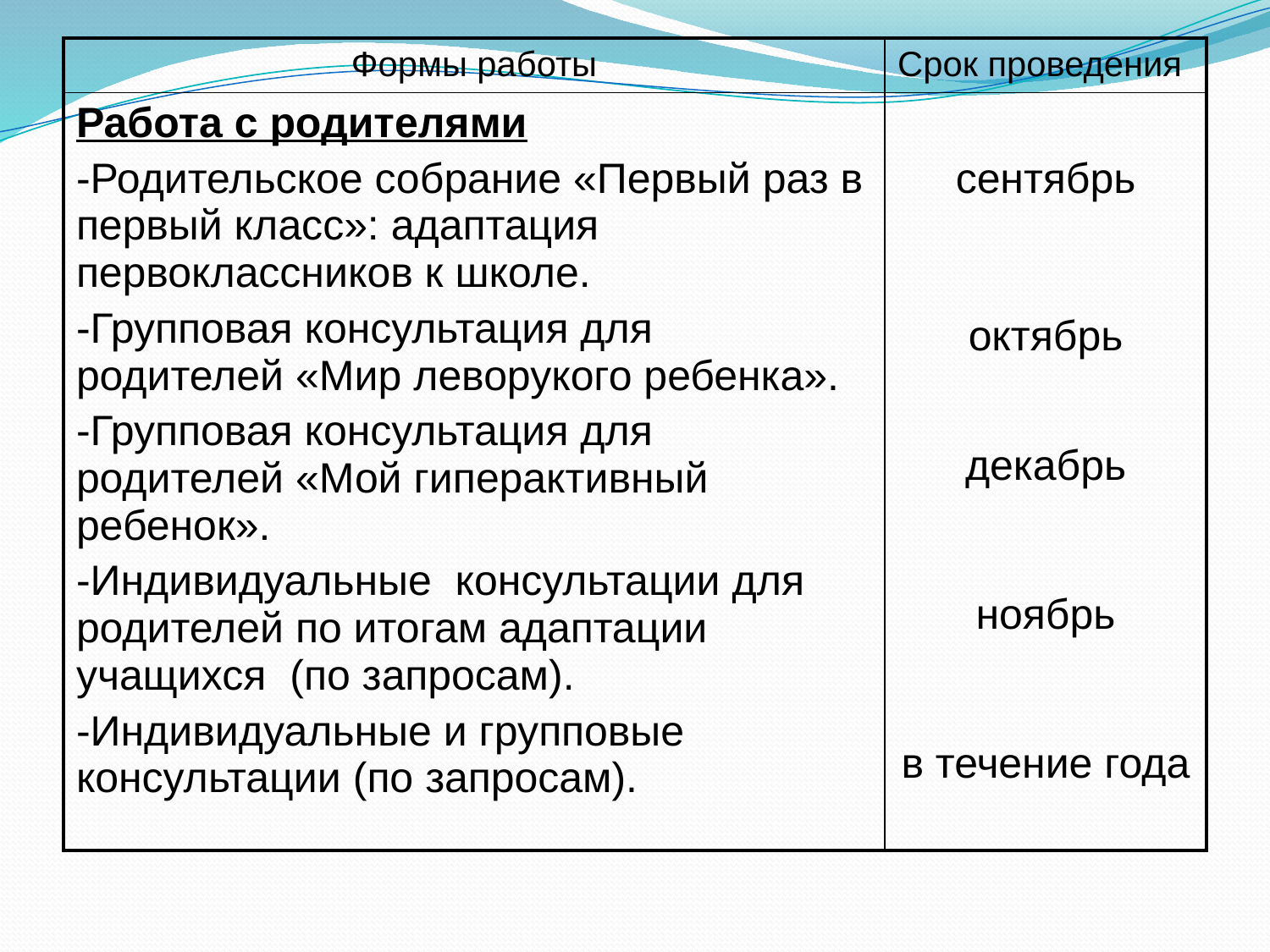

| Формы работы | Срок проведения |
| --- | --- |
| Работа с родителями -Родительское собрание «Первый раз в первый класс»: адаптация первоклассников к школе. -Групповая консультация для родителей «Мир леворукого ребенка». -Групповая консультация для родителей «Мой гиперактивный ребенок». -Индивидуальные консультации для родителей по итогам адаптации учащихся (по запросам). -Индивидуальные и групповые консультации (по запросам). | сентябрь октябрь декабрь ноябрь в течение года |